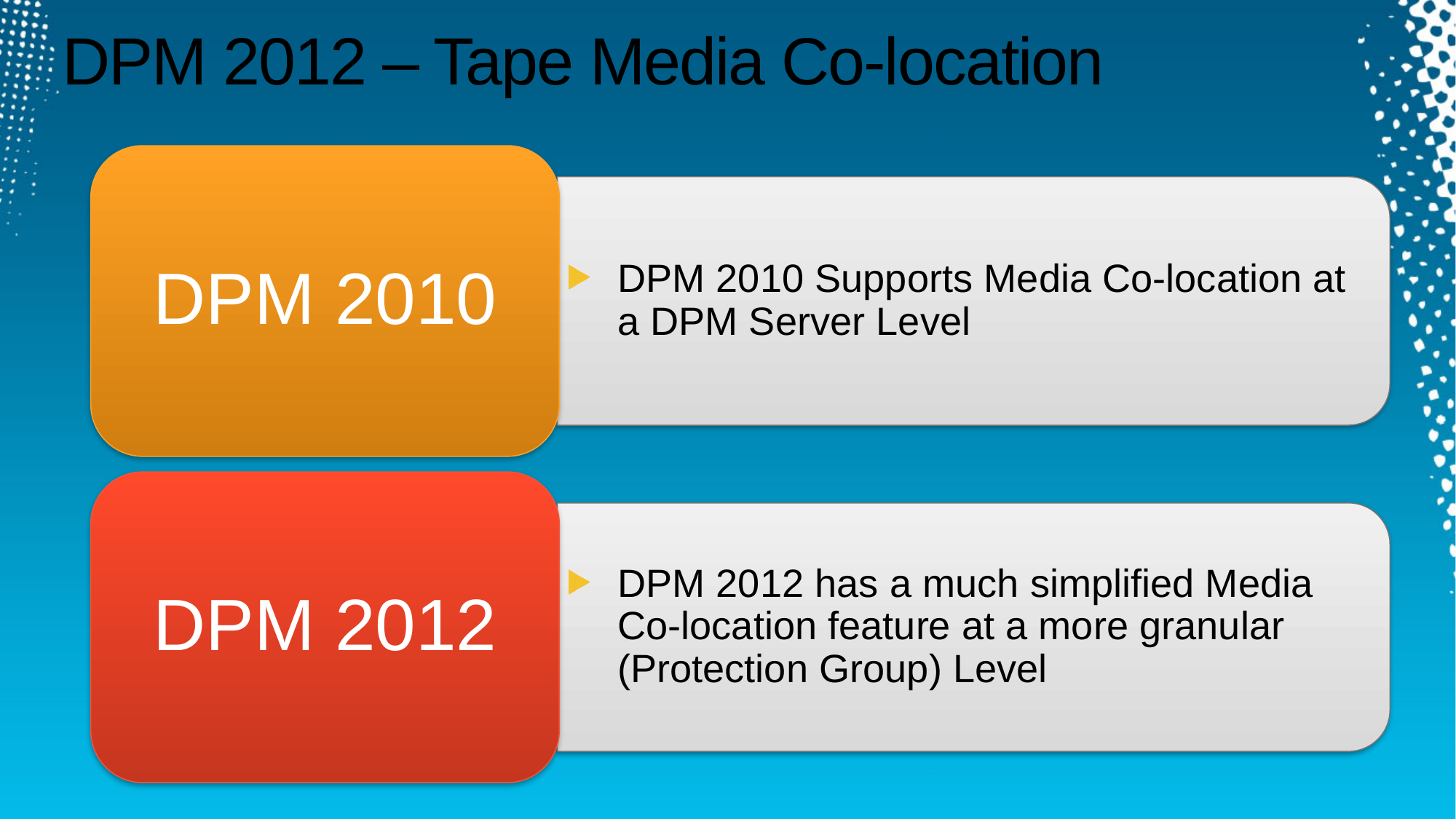

# DPM 2012 – Tape Media Co-location
DPM 2010
DPM 2010 Supports Media Co-location at a DPM Server Level
DPM 2012
DPM 2012 has a much simplified Media Co-location feature at a more granular (Protection Group) Level